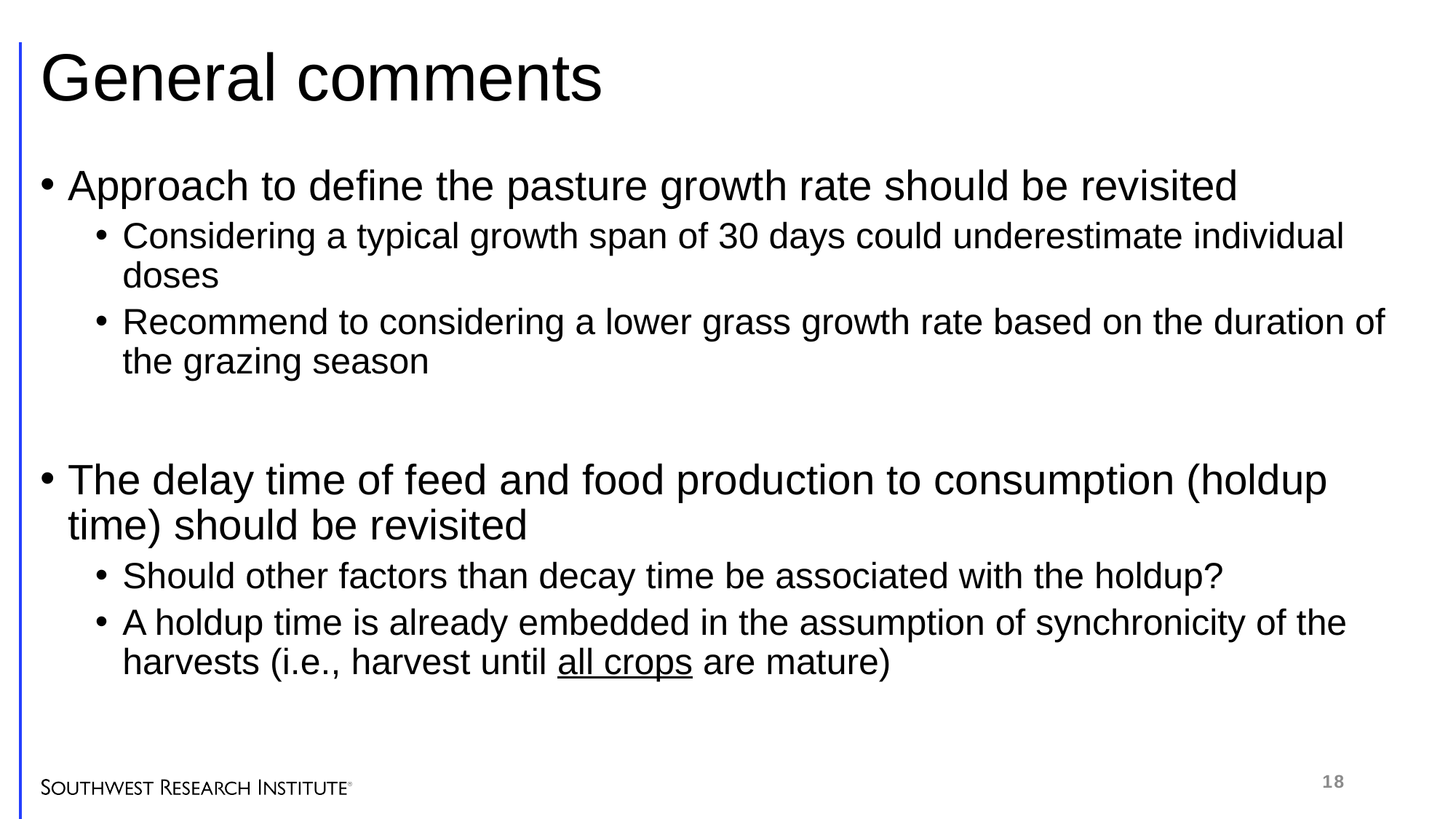

# General comments
Approach to define the pasture growth rate should be revisited
Considering a typical growth span of 30 days could underestimate individual doses
Recommend to considering a lower grass growth rate based on the duration of the grazing season

The delay time of feed and food production to consumption (holdup time) should be revisited
Should other factors than decay time be associated with the holdup?
A holdup time is already embedded in the assumption of synchronicity of the harvests (i.e., harvest until all crops are mature)
18